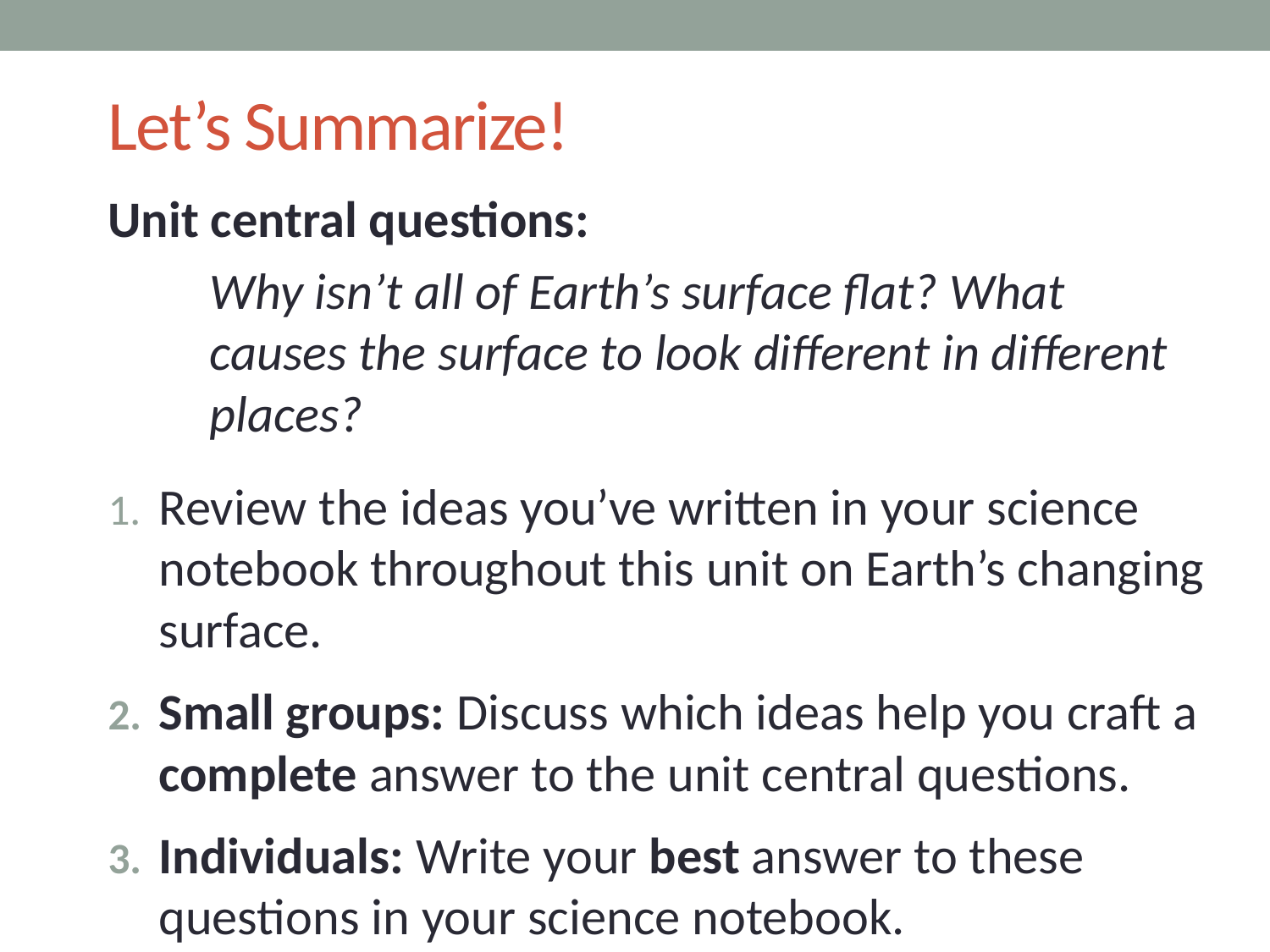

# Let’s Summarize!
Unit central questions:
Why isn’t all of Earth’s surface flat? What causes the surface to look different in different places?
Review the ideas you’ve written in your science notebook throughout this unit on Earth’s changing surface.
Small groups: Discuss which ideas help you craft a complete answer to the unit central questions.
Individuals: Write your best answer to these questions in your science notebook.